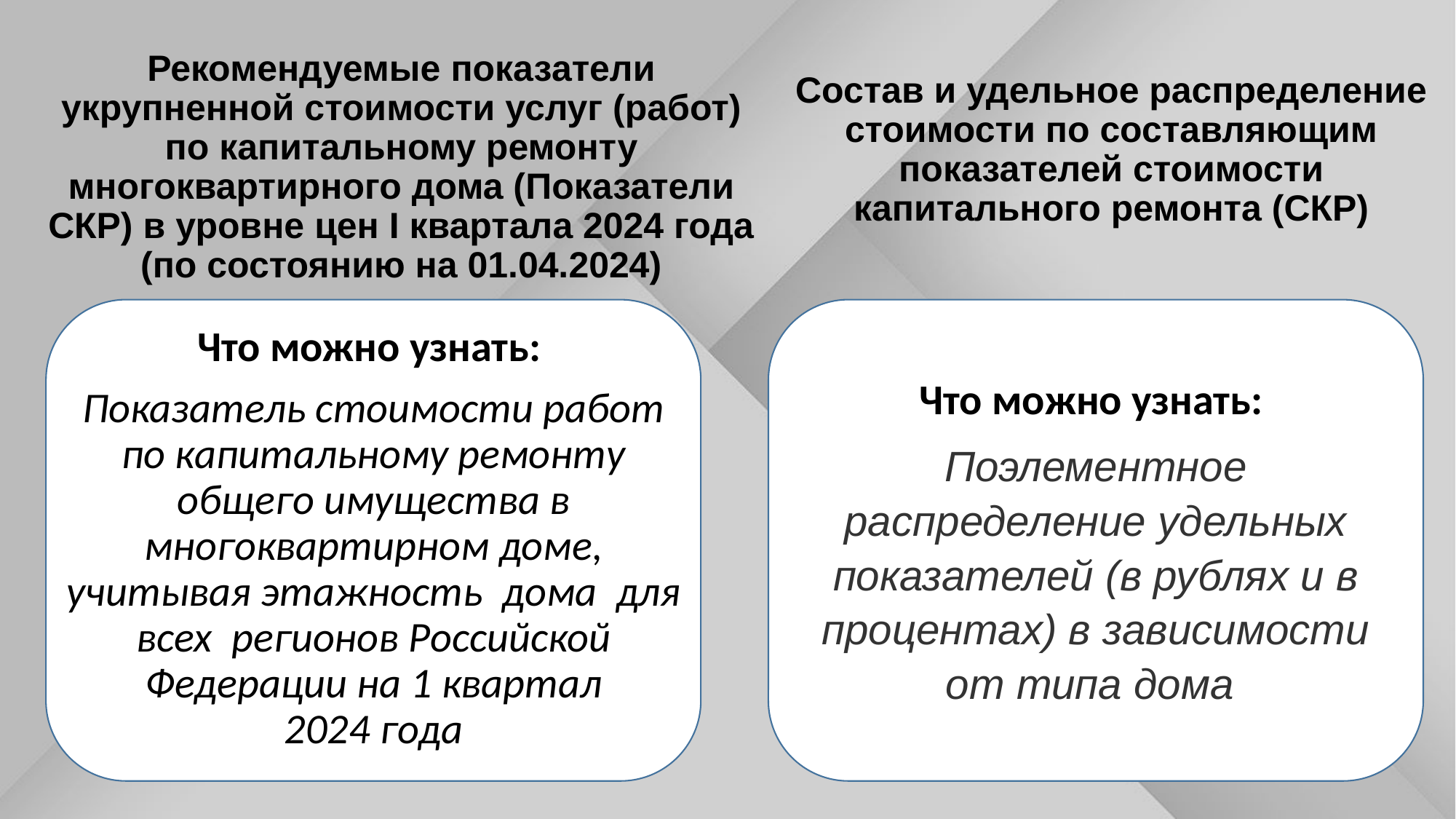

# Рекомендуемые показатели укрупненной стоимости услуг (работ) по капитальному ремонту многоквартирного дома (Показатели СКР) в уровне цен I квартала 2024 года (по состоянию на 01.04.2024)
Состав и удельное распределение стоимости по составляющим показателей стоимости капитального ремонта (СКР)

Что можно узнать:
Показатель стоимости работ по капитальному ремонту общего имущества в многоквартирном доме, учитывая этажность  дома  для всех  регионов Российской Федерации на 1 квартал 2024 года

Что можно узнать:
Поэлементное распределение удельных показателей (в рублях и в процентах) в зависимости от типа дома